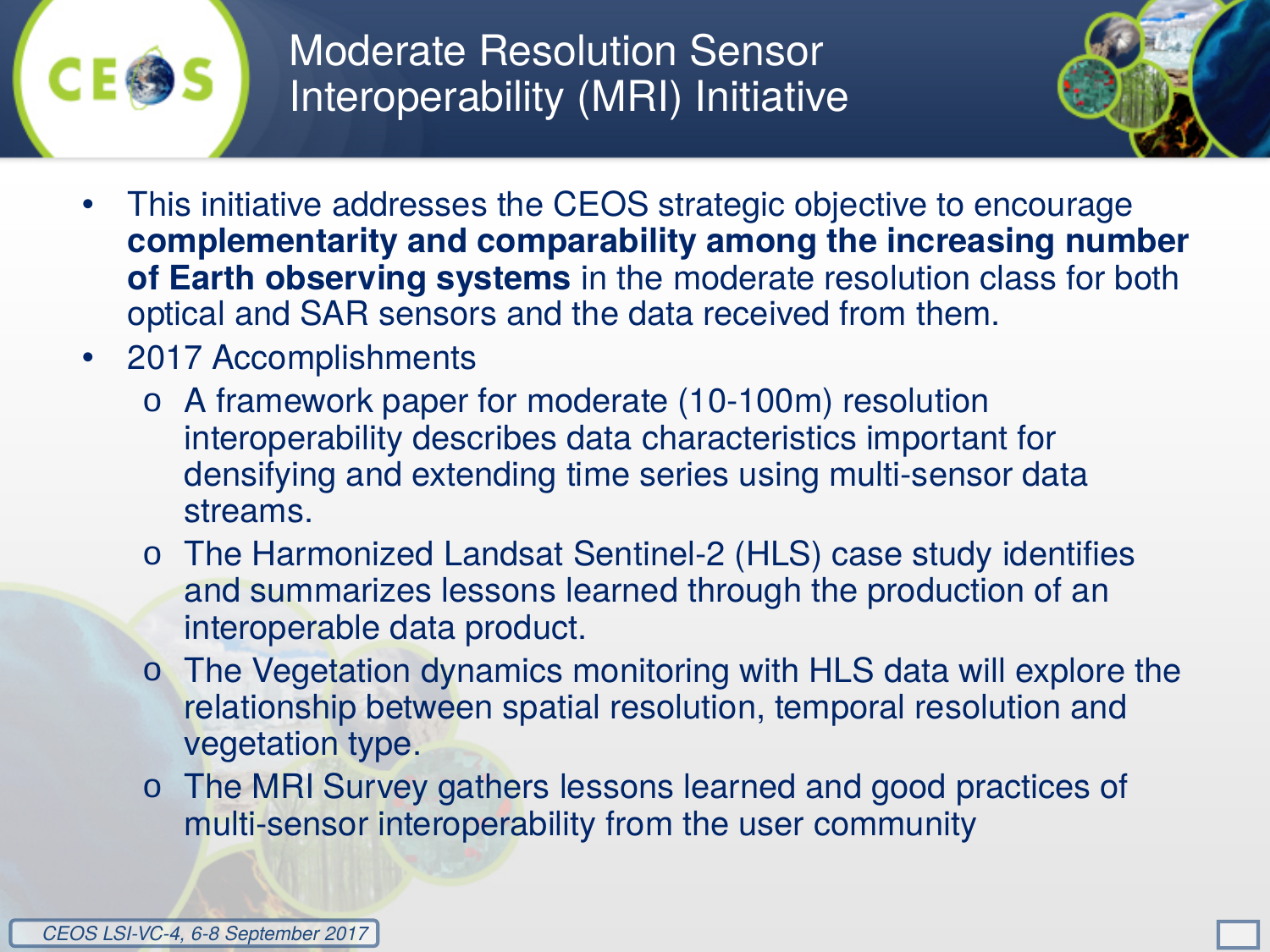

Moderate Resolution Sensor Interoperability (MRI) Initiative
This initiative addresses the CEOS strategic objective to encourage complementarity and comparability among the increasing number of Earth observing systems in the moderate resolution class for both optical and SAR sensors and the data received from them.
2017 Accomplishments
A framework paper for moderate (10-100m) resolution interoperability describes data characteristics important for densifying and extending time series using multi-sensor data streams.
The Harmonized Landsat Sentinel-2 (HLS) case study identifies and summarizes lessons learned through the production of an interoperable data product.
The Vegetation dynamics monitoring with HLS data will explore the relationship between spatial resolution, temporal resolution and vegetation type.
The MRI Survey gathers lessons learned and good practices of multi-sensor interoperability from the user community
3